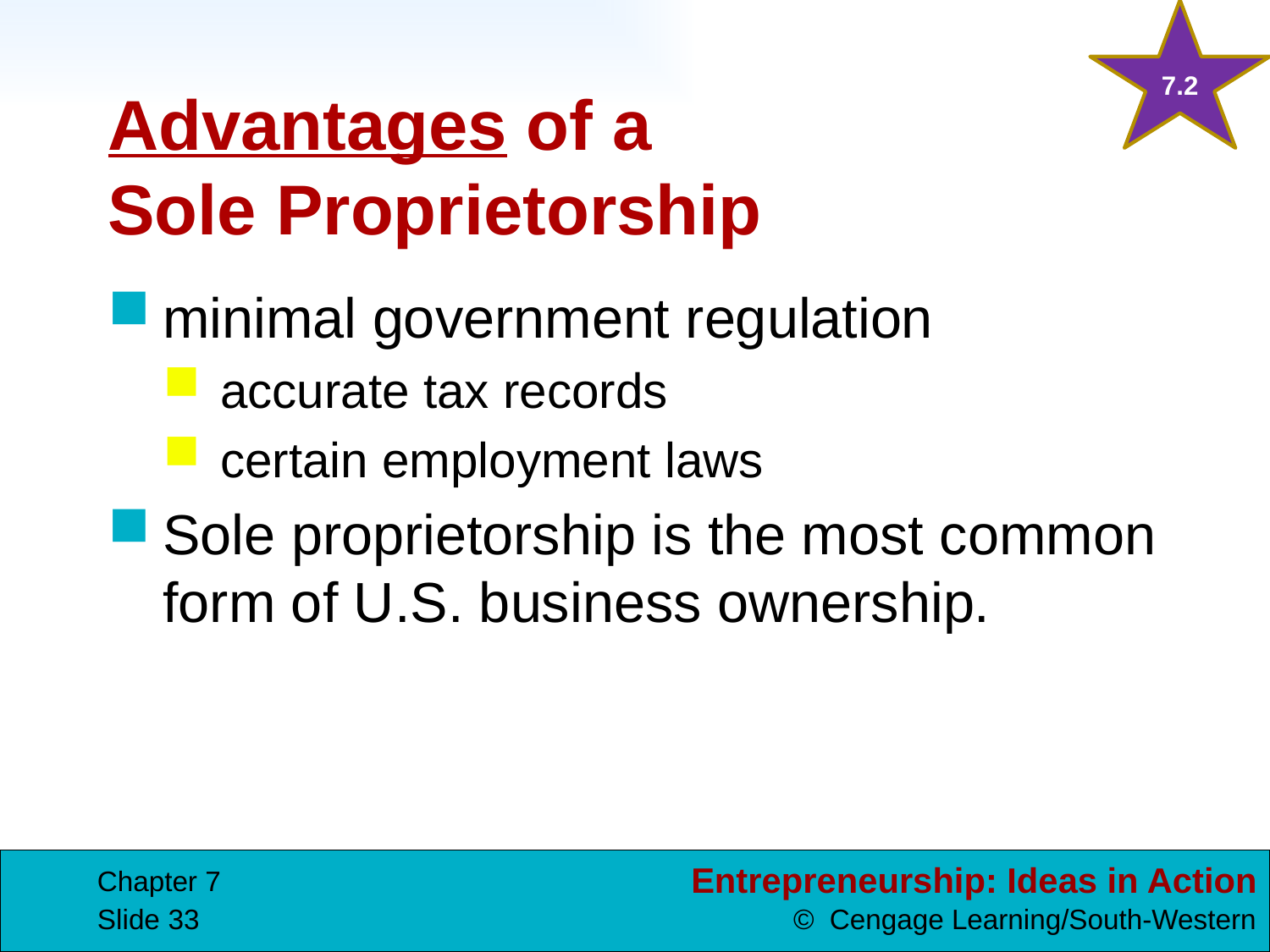

7.2
# Advantages of a Sole Proprietorship
minimal government regulation
accurate tax records
certain employment laws
Sole proprietorship is the most common form of U.S. business ownership.
Chapter 7
Slide 33